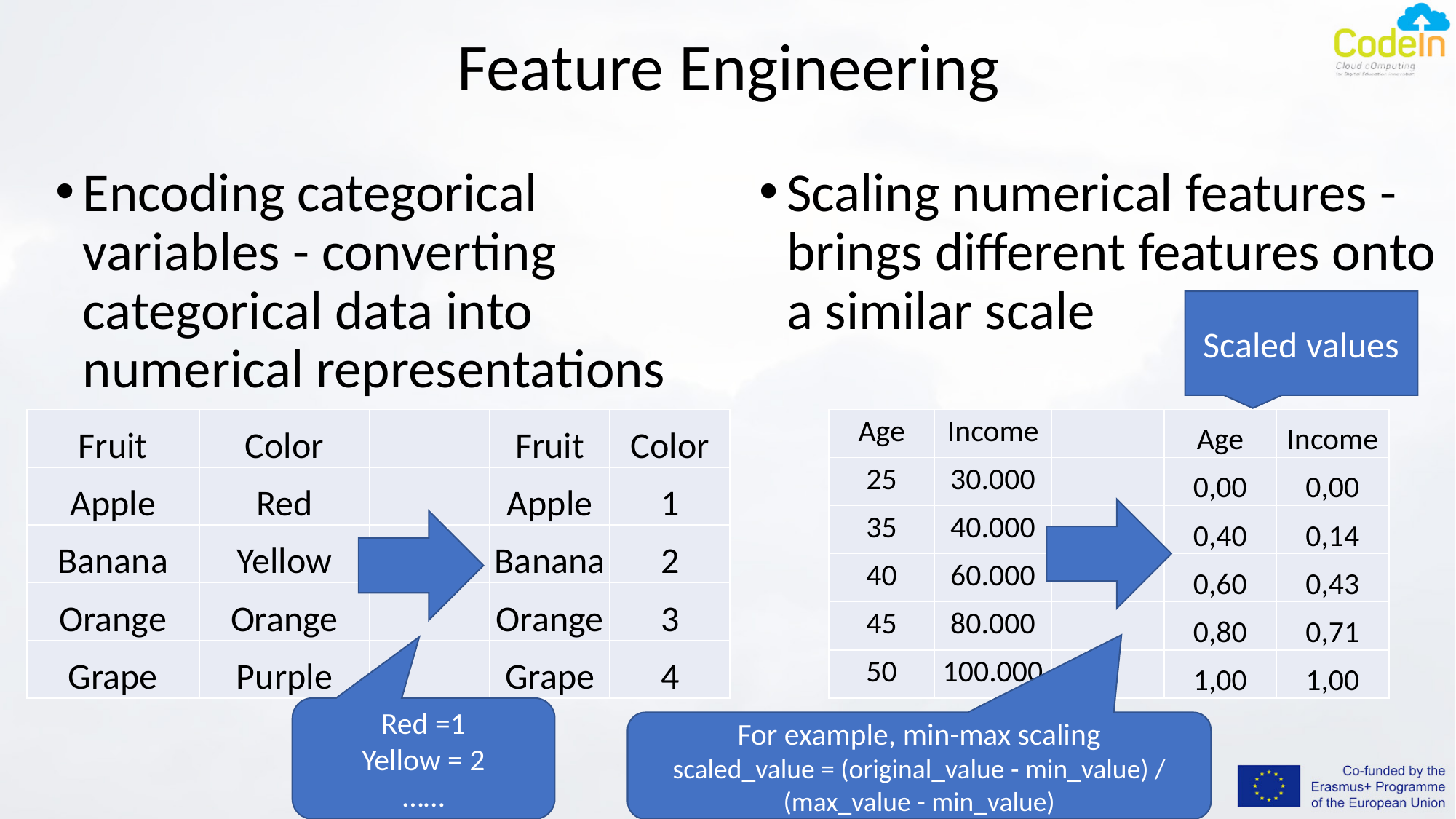

# Feature Engineering
Encoding categorical variables - converting categorical data into numerical representations
Scaling numerical features -brings different features onto a similar scale
Scaled values
| Age | Income |  | Age | Income |
| --- | --- | --- | --- | --- |
| 25 | 30.000 |  | 0,00 | 0,00 |
| 35 | 40.000 |  | 0,40 | 0,14 |
| 40 | 60.000 |  | 0,60 | 0,43 |
| 45 | 80.000 |  | 0,80 | 0,71 |
| 50 | 100.000 |  | 1,00 | 1,00 |
| Fruit | Color |  | Fruit | Color |
| --- | --- | --- | --- | --- |
| Apple | Red |  | Apple | 1 |
| Banana | Yellow |  | Banana | 2 |
| Orange | Orange |  | Orange | 3 |
| Grape | Purple |  | Grape | 4 |

Red =1
Yellow = 2
……
For example, min-max scaling
scaled_value = (original_value - min_value) / (max_value - min_value)